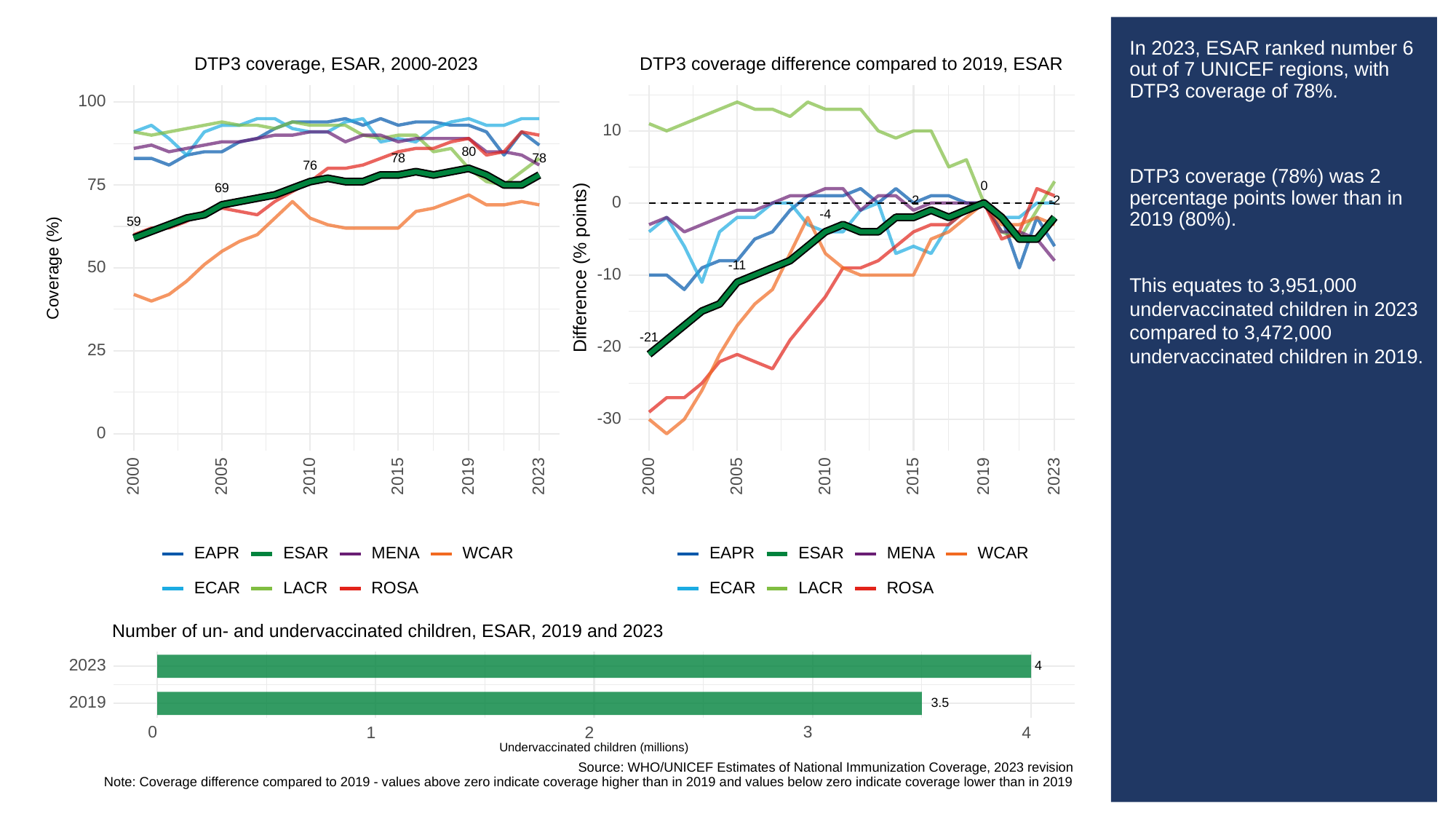

# In 2023, ESAR ranked number 6 out of 7 UNICEF regions, with DTP3 coverage of 78%.

DTP3 coverage (78%) was 2 percentage points lower than in 2019 (80%).

This equates to 3,951,000 undervaccinated children in 2023 compared to 3,472,000 undervaccinated children in 2019.

DTP3 coverage, ESAR, 2000-2023
DTP3 coverage difference compared to 2019, ESAR

100

10

80
78
78
76

75
0
69

-2
-2
0

-4
59

Difference (% points)
Coverage (%)
-11
50

-10

-21
-20
25

-30

0

2023
2023
2000
2005
2010
2015
2019
2000
2005
2010
2015
2019
ESAR
WCAR
ESAR
WCAR
EAPR
MENA
EAPR
MENA

ROSA
ROSA
ECAR
LACR
ECAR
LACR

Number of un- and undervaccinated children, ESAR, 2019 and 2023

2023
4

2019
3.5

3
0
1
2
4
Undervaccinated children (millions)
Source: WHO/UNICEF Estimates of National Immunization Coverage, 2023 revision
Note: Coverage difference compared to 2019 - values above zero indicate coverage higher than in 2019 and values below zero indicate coverage lower than in 2019